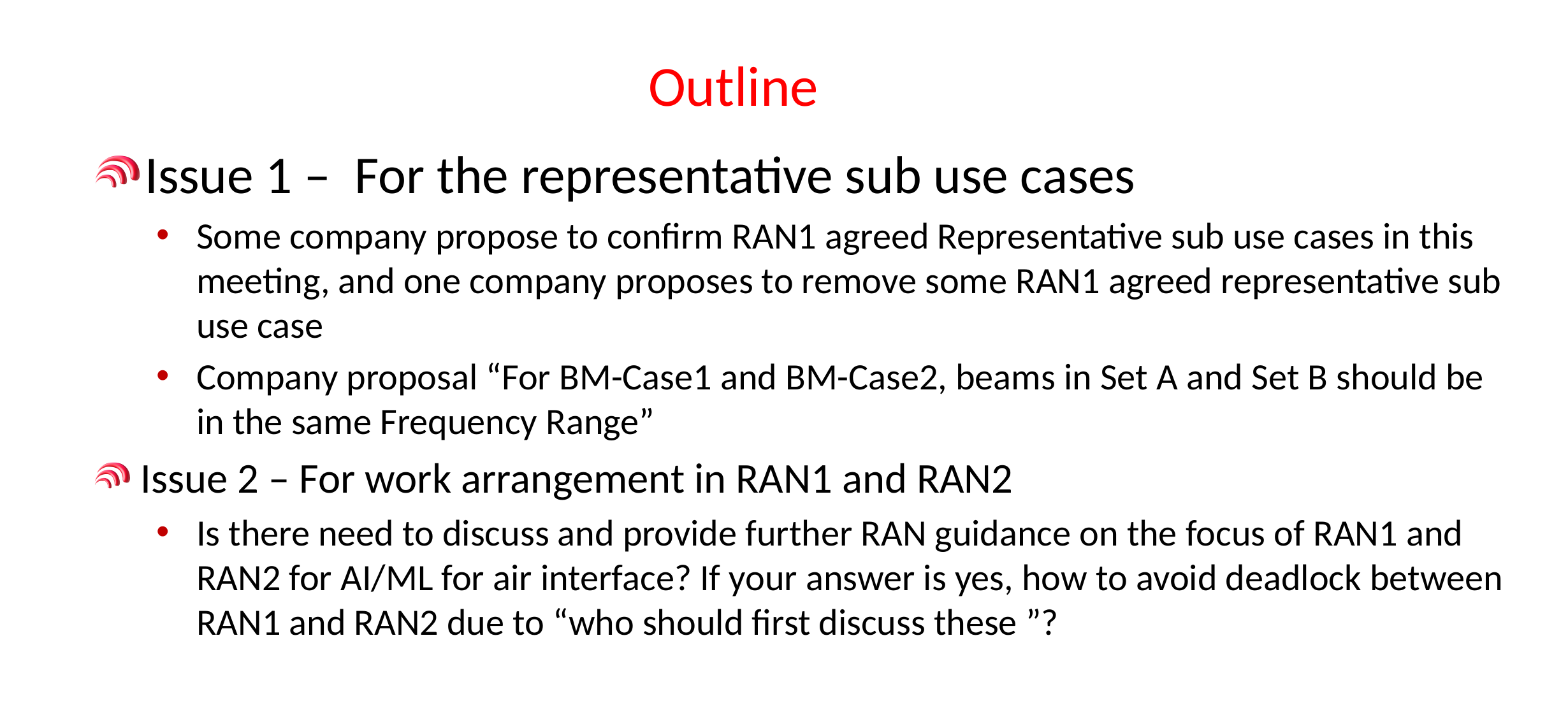

# Outline
Issue 1 –  For the representative sub use cases
Some company propose to confirm RAN1 agreed Representative sub use cases in this meeting, and one company proposes to remove some RAN1 agreed representative sub use case
Company proposal “For BM-Case1 and BM-Case2, beams in Set A and Set B should be in the same Frequency Range”
Issue 2 – For work arrangement in RAN1 and RAN2
Is there need to discuss and provide further RAN guidance on the focus of RAN1 and RAN2 for AI/ML for air interface? If your answer is yes, how to avoid deadlock between RAN1 and RAN2 due to “who should first discuss these ”?